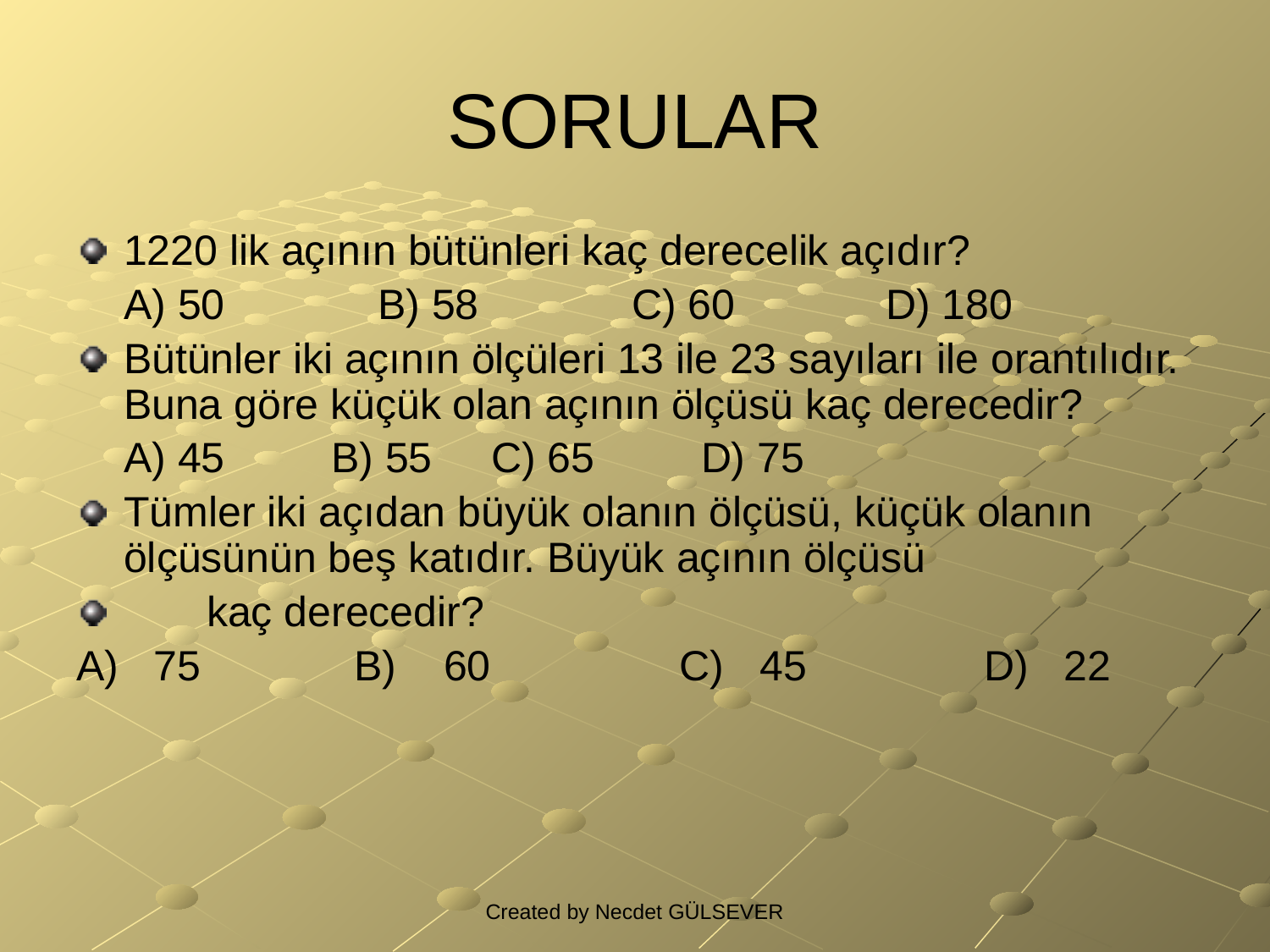

# SORULAR
1220 lik açının bütünleri kaç derecelik açıdır?
	A) 50		B) 58		C) 60		D) 180
Bütünler iki açının ölçüleri 13 ile 23 sayıları ile orantılıdır. Buna göre küçük olan açının ölçüsü kaç derecedir?
 	A) 45         B) 55     C) 65         D) 75
Tümler iki açıdan büyük olanın ölçüsü, küçük olanın ölçüsünün beş katıdır. Büyük açının ölçüsü
       kaç derecedir?
A)   75             B)    60                C)   45               D)   22

Created by Necdet GÜLSEVER